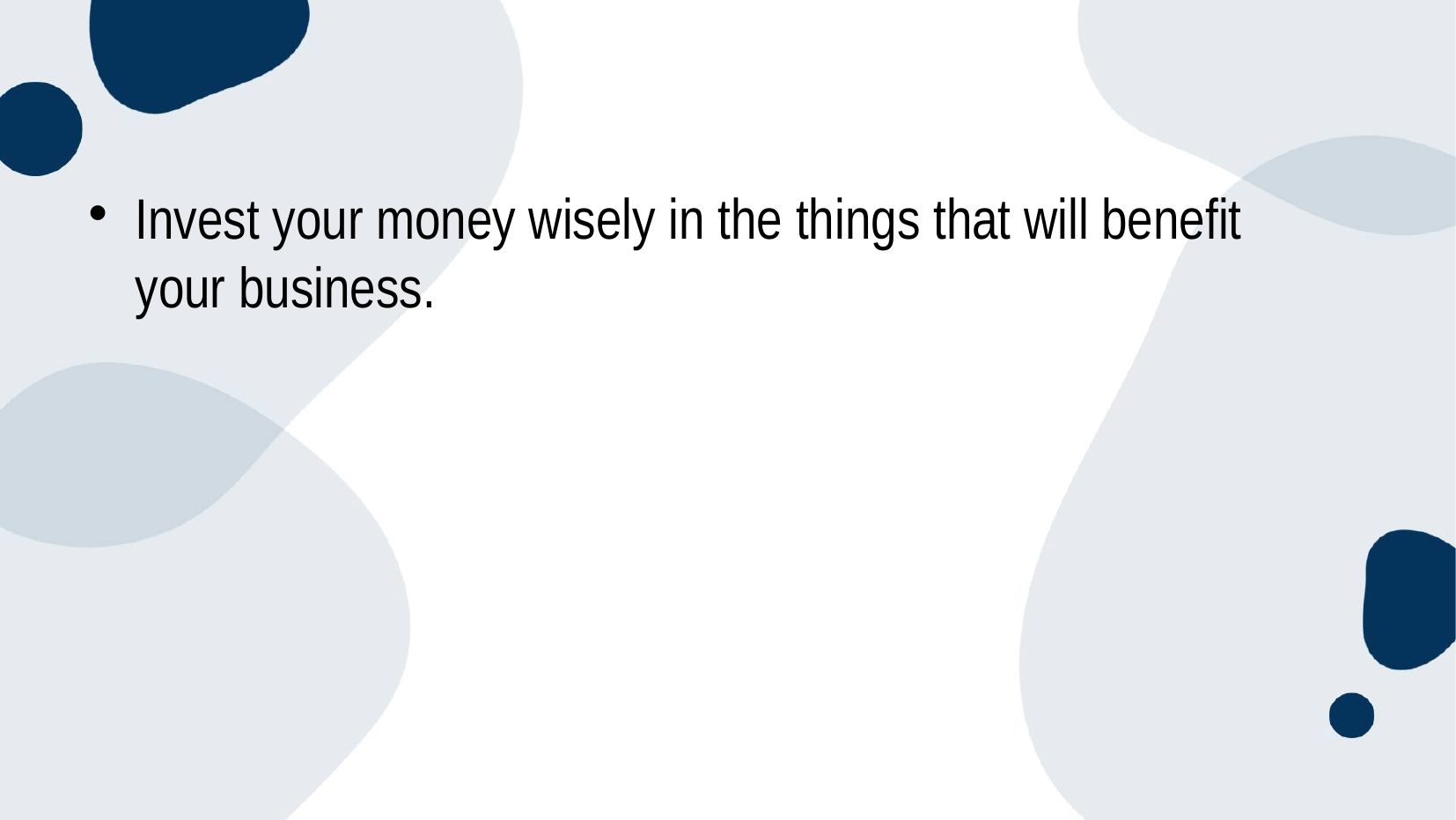

#
Invest your money wisely in the things that will benefit     your business.